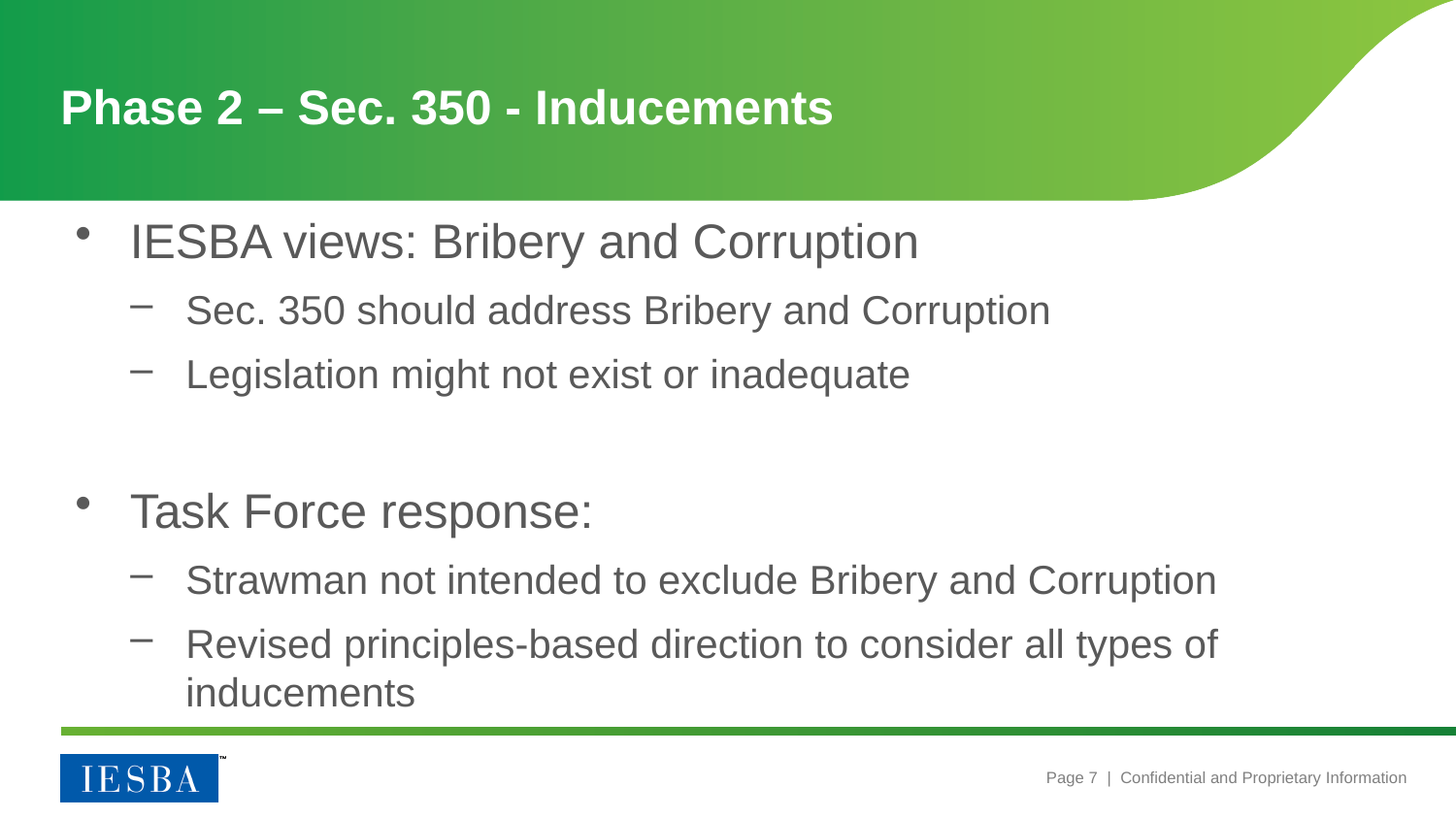

# Phase 2 – Sec. 350 - Inducements
IESBA views: Bribery and Corruption
Sec. 350 should address Bribery and Corruption
Legislation might not exist or inadequate

Task Force response:
Strawman not intended to exclude Bribery and Corruption
Revised principles-based direction to consider all types of inducements